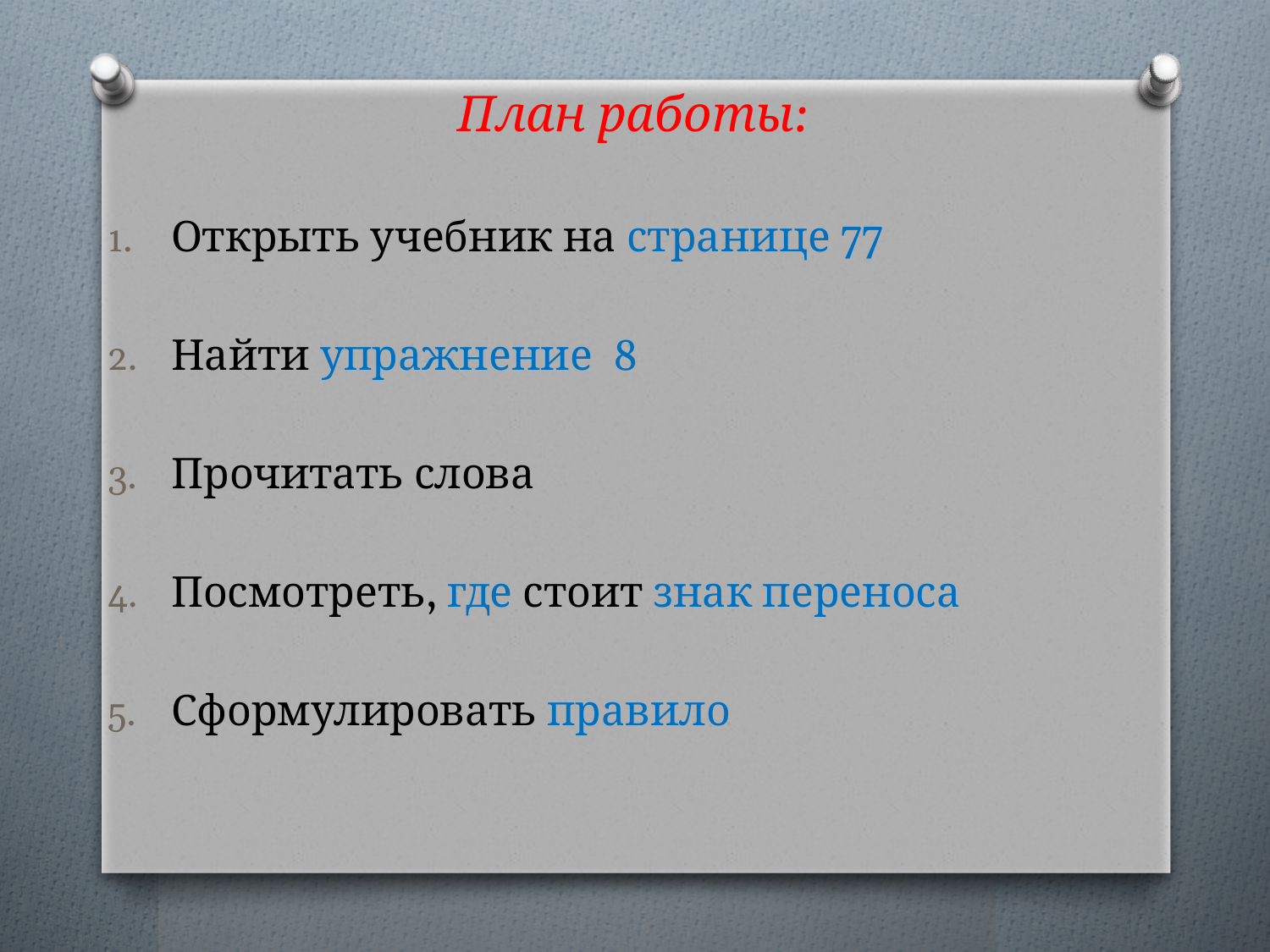

План работы:

Открыть учебник на странице 77

Найти упражнение  8

Прочитать слова

Посмотреть, где стоит знак переноса

Сформулировать правило